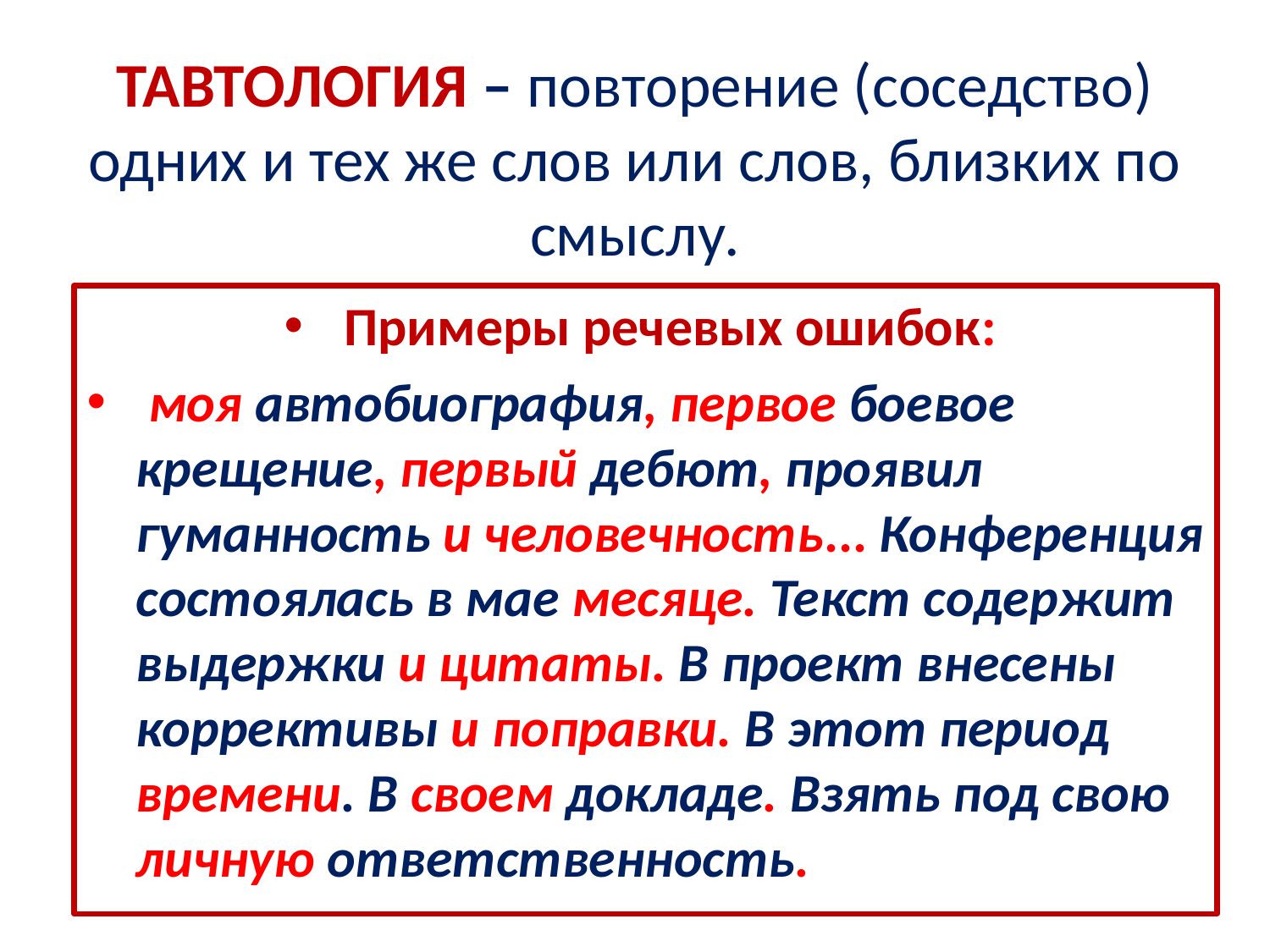

# ТАВТОЛОГИЯ – повторение (соседство) одних и тех же слов или слов, близких по смыслу.
Примеры речевых ошибок:
 моя автобиография, первое боевое крещение, первый дебют, проявил гуманность и человечность... Конференция состоялась в мае месяце. Текст содержит выдержки и цитаты. В проект внесены коррективы и поправки. В этот период времени. В своем докладе. Взять под свою личную ответственность.